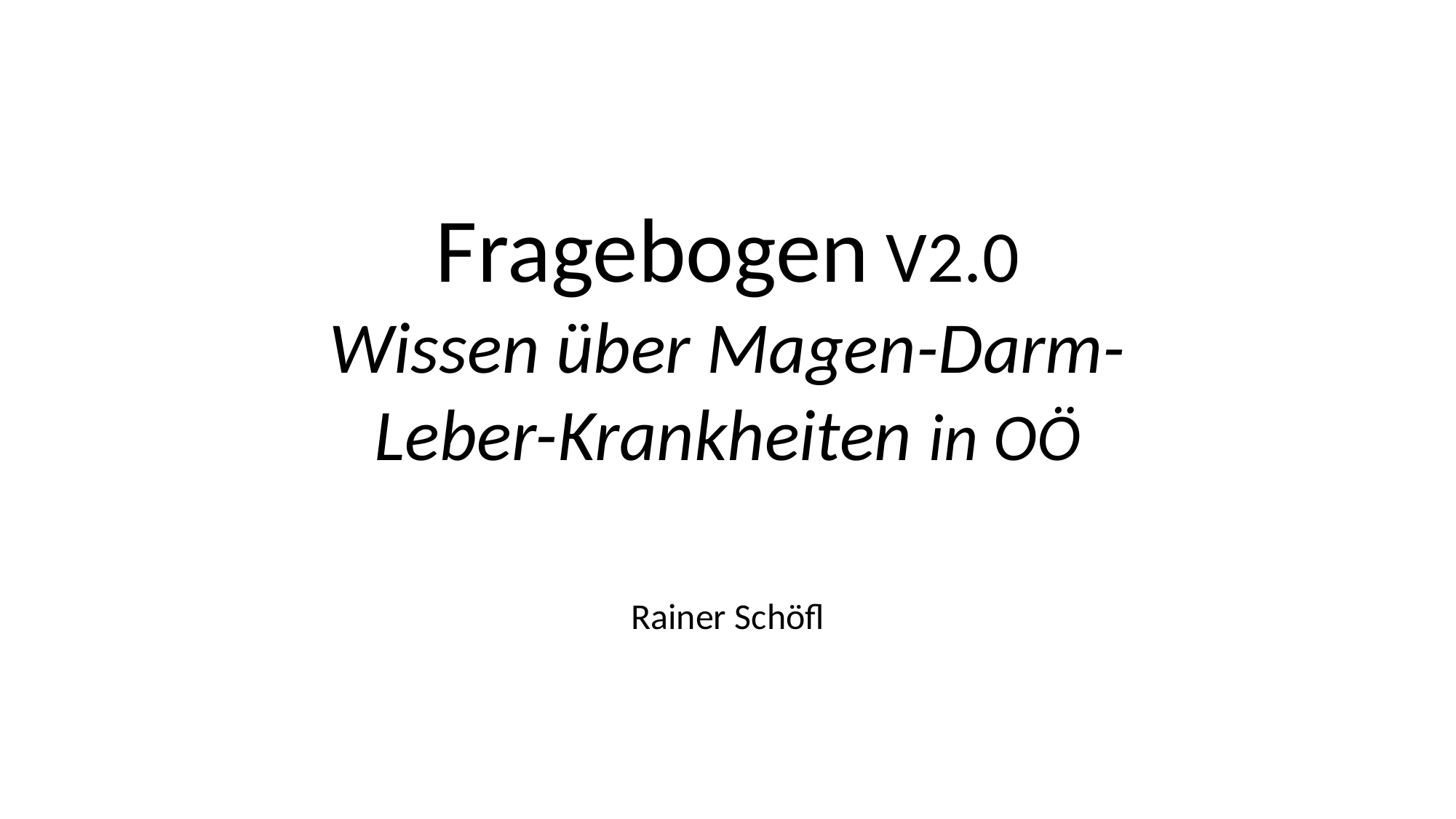

# Fragebogen V2.0 Wissen über Magen-Darm- Leber-Krankheiten in OÖ
Rainer Schöfl